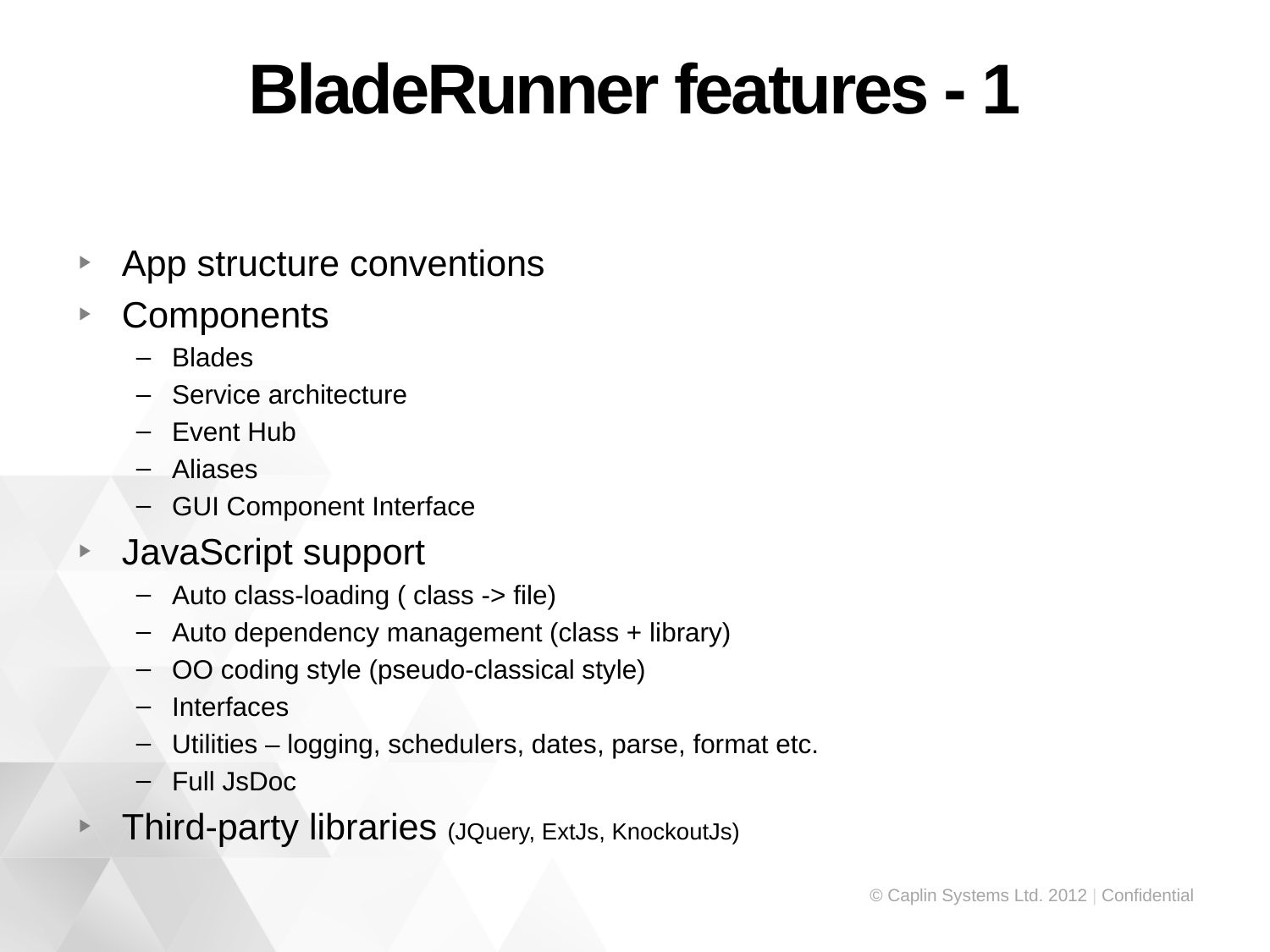

# BladeRunner features - 1
App structure conventions
Components
Blades
Service architecture
Event Hub
Aliases
GUI Component Interface
JavaScript support
Auto class-loading ( class -> file)
Auto dependency management (class + library)
OO coding style (pseudo-classical style)
Interfaces
Utilities – logging, schedulers, dates, parse, format etc.
Full JsDoc
Third-party libraries (JQuery, ExtJs, KnockoutJs)